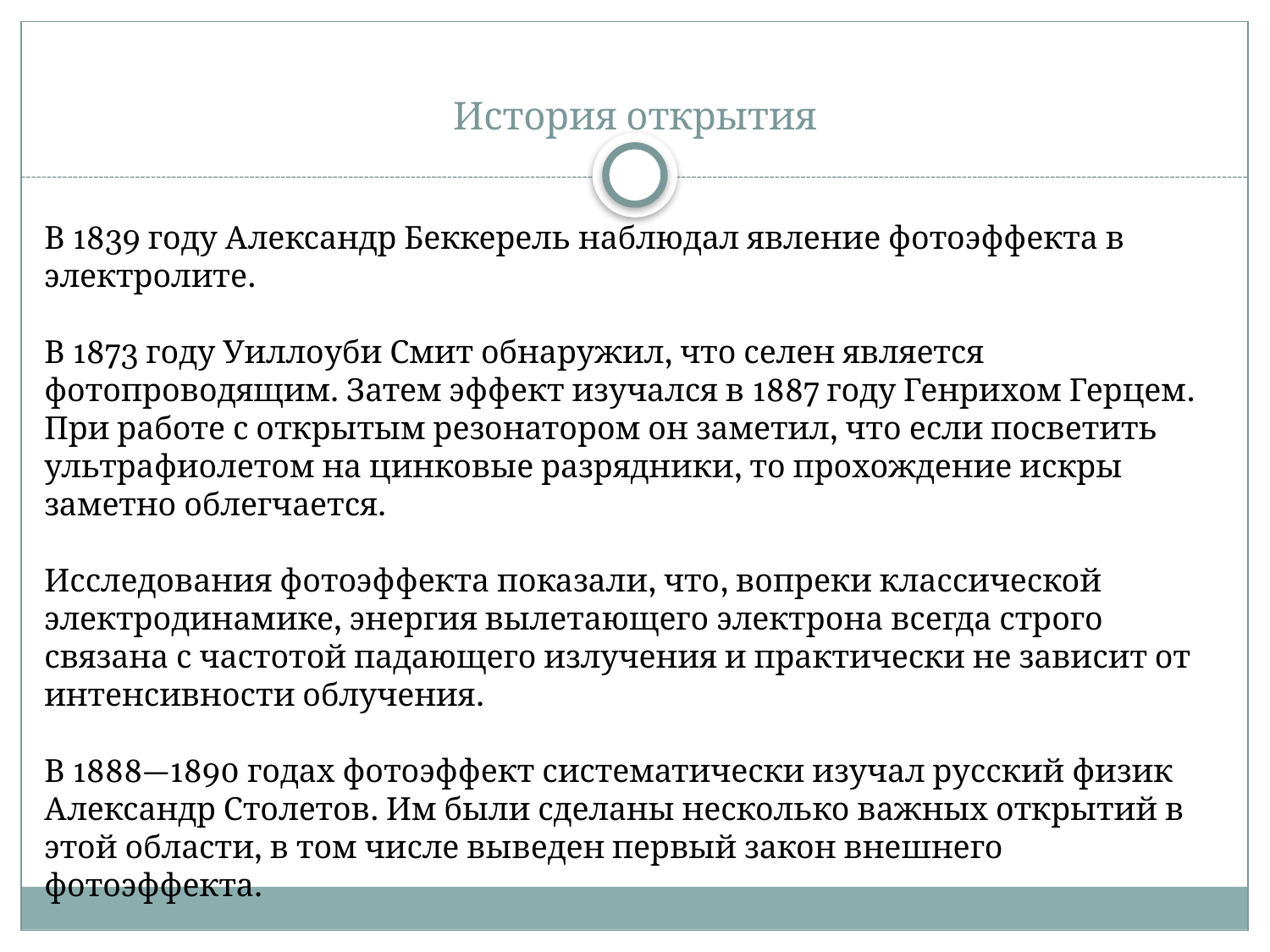

# История открытия
В 1839 году Александр Беккерель наблюдал явление фотоэффекта в электролите.

В 1873 году Уиллоуби Смит обнаружил, что селен является фотопроводящим. Затем эффект изучался в 1887 году Генрихом Герцем. При работе с открытым резонатором он заметил, что если посветить ультрафиолетом на цинковые разрядники, то прохождение искры заметно облегчается.

Исследования фотоэффекта показали, что, вопреки классической электродинамике, энергия вылетающего электрона всегда строго связана с частотой падающего излучения и практически не зависит от интенсивности облучения.

В 1888—1890 годах фотоэффект систематически изучал русский физик Александр Столетов. Им были сделаны несколько важных открытий в этой области, в том числе выведен первый закон внешнего фотоэффекта.